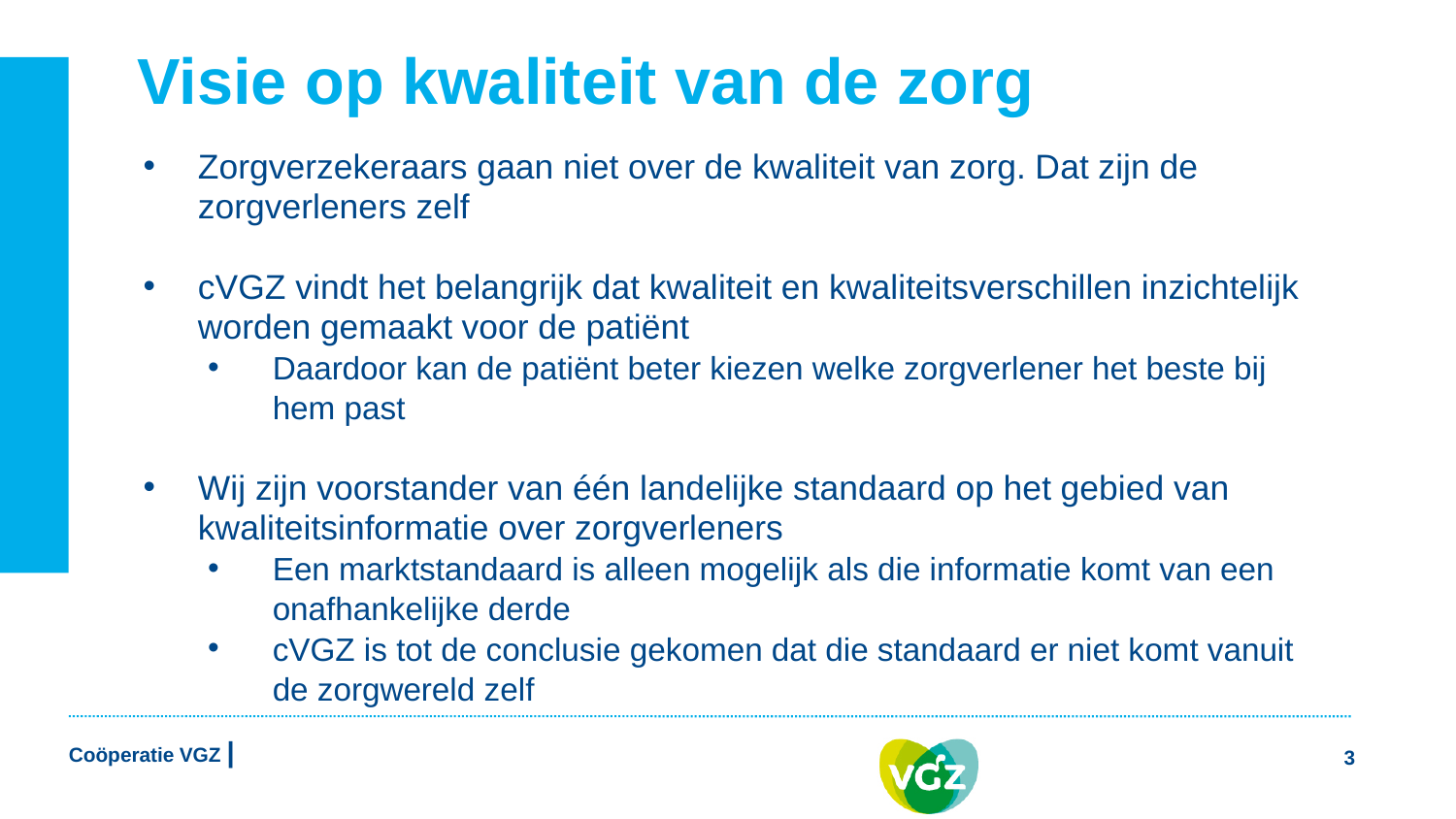

# Visie op kwaliteit van de zorg
Zorgverzekeraars gaan niet over de kwaliteit van zorg. Dat zijn de zorgverleners zelf
cVGZ vindt het belangrijk dat kwaliteit en kwaliteitsverschillen inzichtelijk worden gemaakt voor de patiënt
Daardoor kan de patiënt beter kiezen welke zorgverlener het beste bij hem past
Wij zijn voorstander van één landelijke standaard op het gebied van kwaliteitsinformatie over zorgverleners
Een marktstandaard is alleen mogelijk als die informatie komt van een onafhankelijke derde
cVGZ is tot de conclusie gekomen dat die standaard er niet komt vanuit de zorgwereld zelf

3